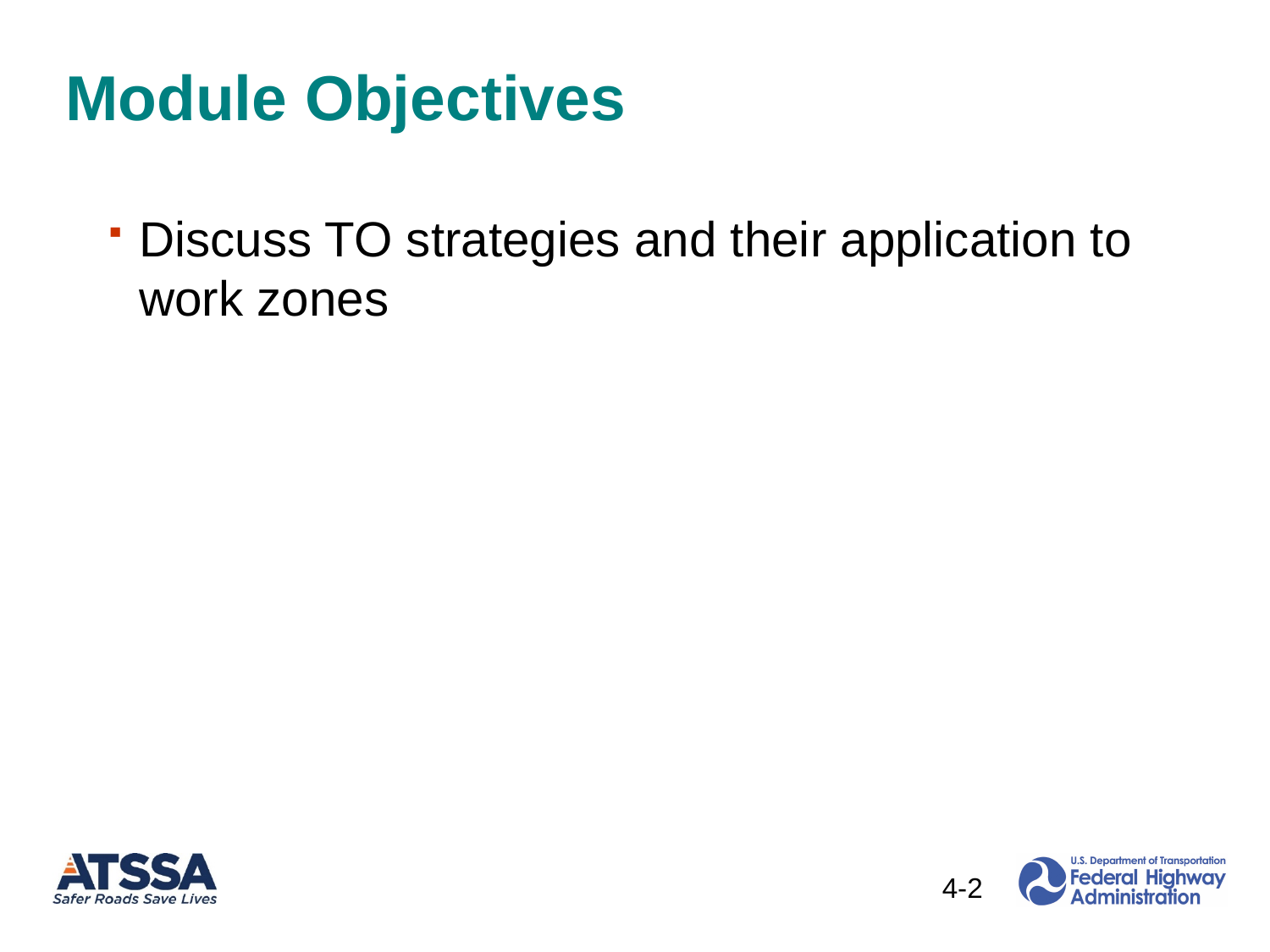

# Module Objectives
Discuss TO strategies and their application to work zones